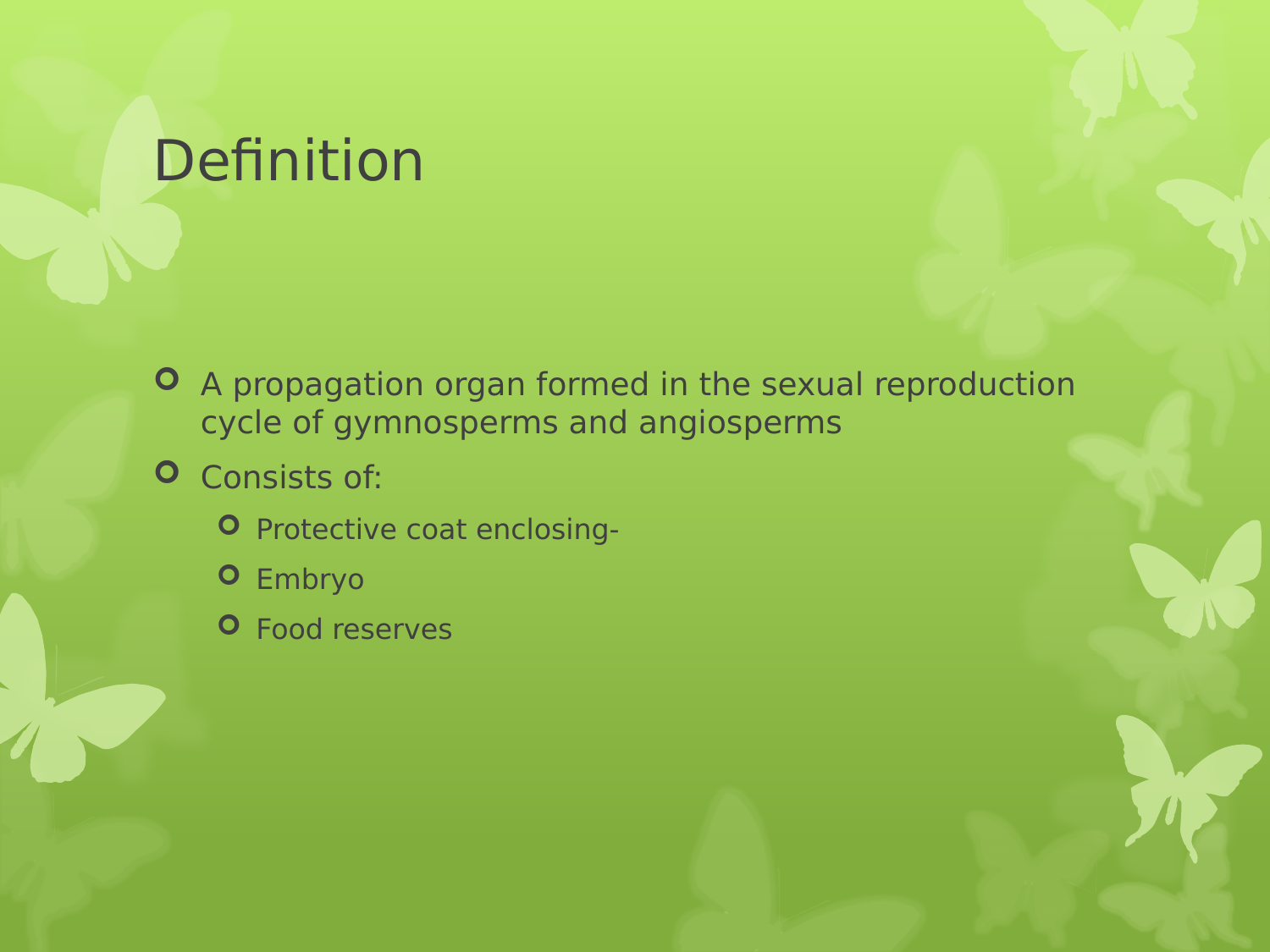

# Definition
A propagation organ formed in the sexual reproduction cycle of gymnosperms and angiosperms
Consists of:
Protective coat enclosing-
Embryo
Food reserves